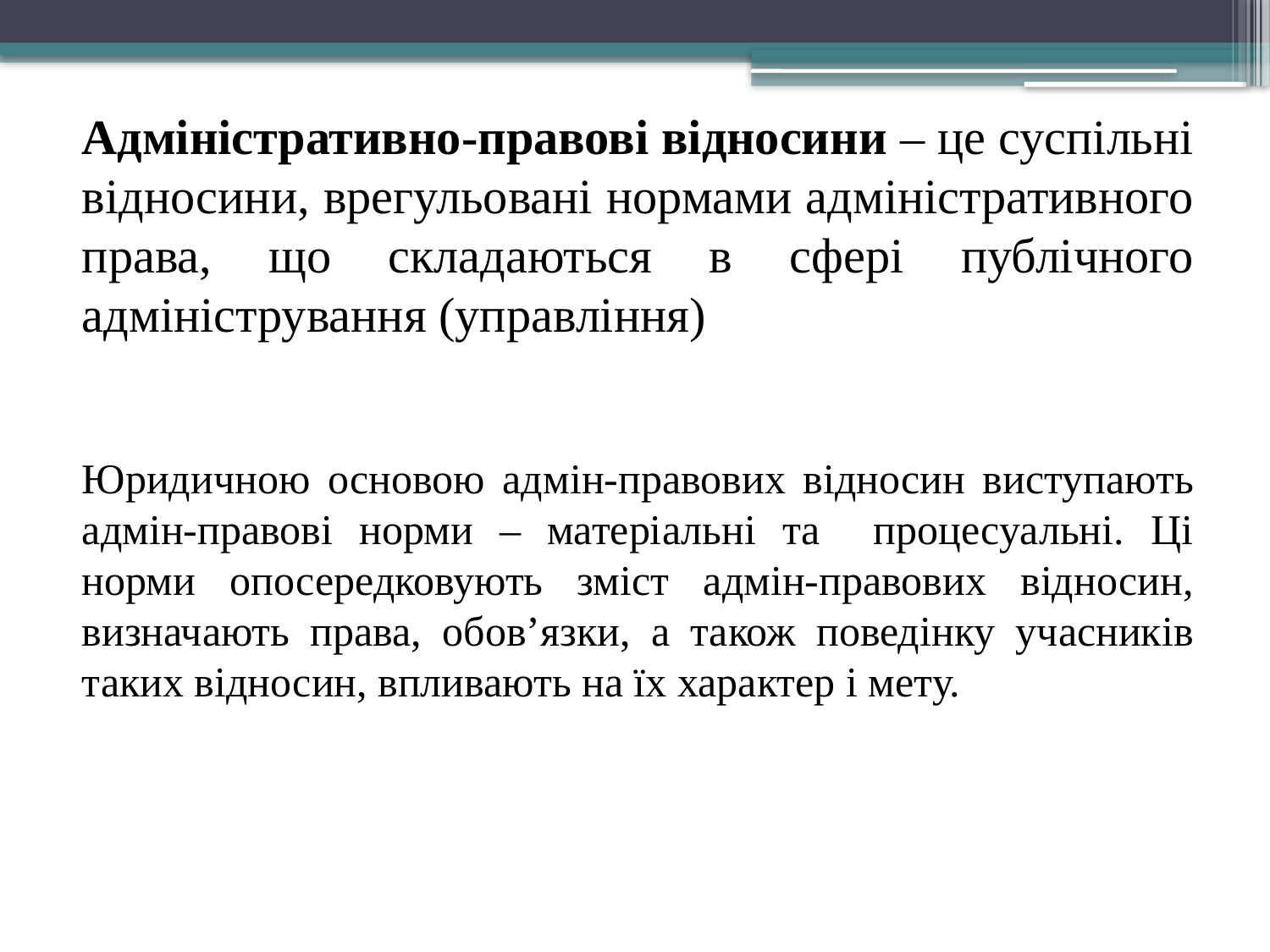

Адміністративно-правові відносини – це суспільні відносини, врегульовані нормами адміністративного права, що складаються в сфері публічного адміністрування (управління)

Юридичною основою адмін-правових відносин виступають адмін-правові норми – матеріальні та  процесуальні. Ці норми опосередковують зміст адмін-правових відносин, визначають права, обов’язки, а також поведінку учасників таких відносин, впливають на їх характер і мету.